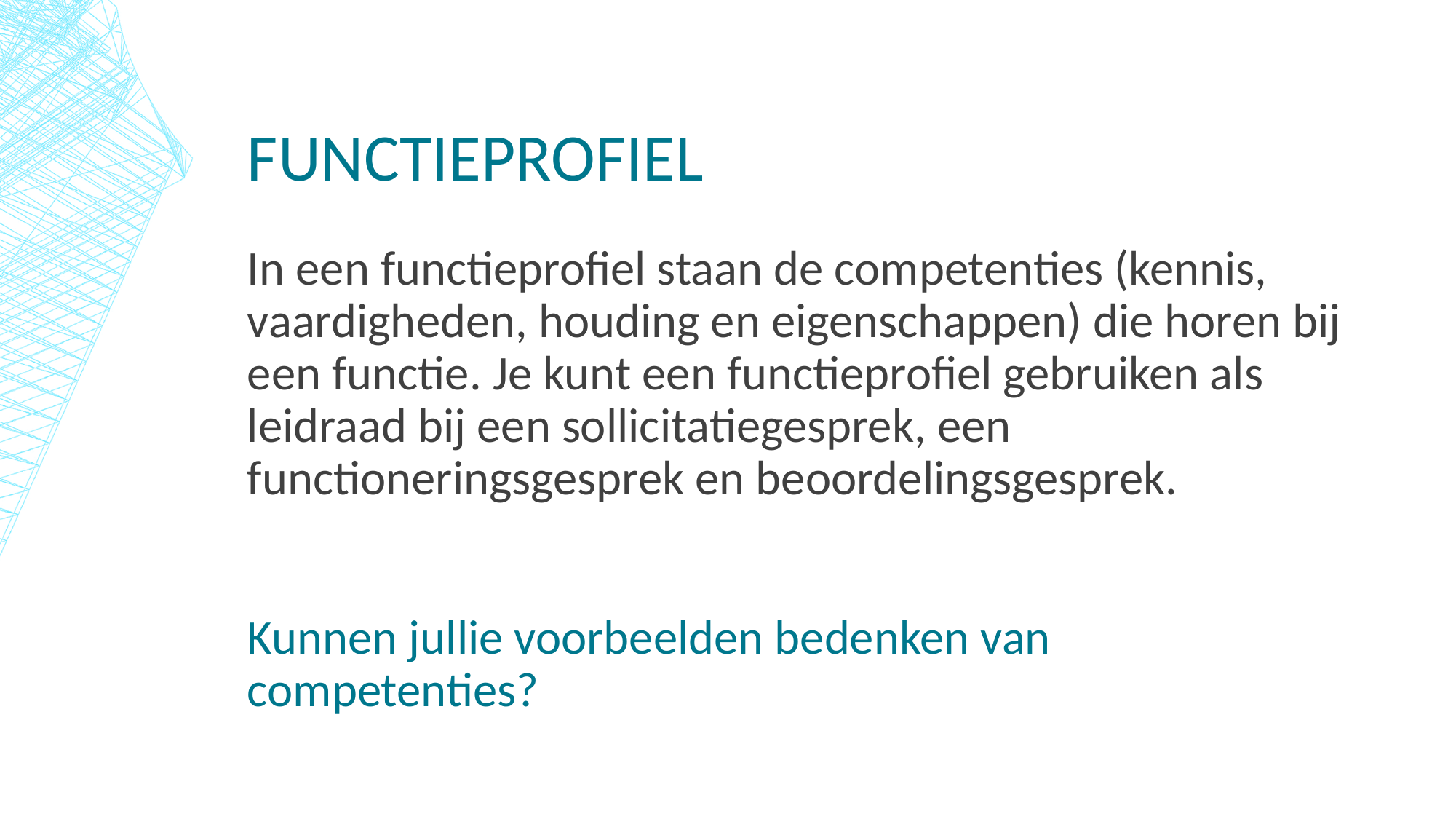

# Functieprofiel
In een functieprofiel staan de competenties (kennis, vaardigheden, houding en eigenschappen) die horen bij een functie. Je kunt een functieprofiel gebruiken als leidraad bij een sollicitatiegesprek, een functioneringsgesprek en beoordelingsgesprek.

Kunnen jullie voorbeelden bedenken van competenties?